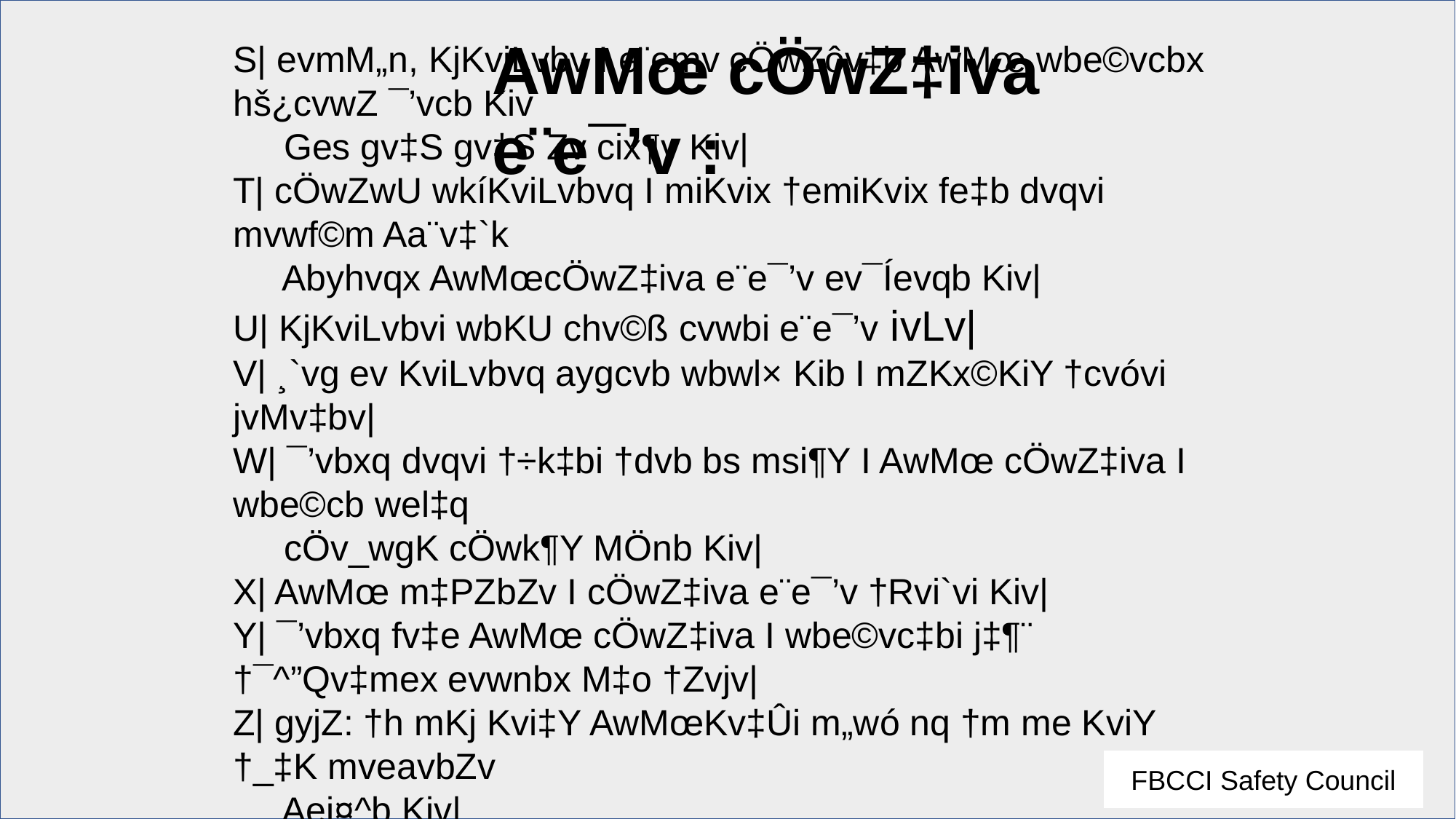

AwMœ cÖwZ‡iva e¨e¯’v :
#
S| evmM„n, KjKviLvbv I e¨emv cÖwZôv‡b AwMœ wbe©vcbx hš¿cvwZ ¯’vcb Kiv
     Ges gv‡S gv‡S Zv cix¶v Kiv|
T| cÖwZwU wkíKviLvbvq I miKvix †emiKvix fe‡b dvqvi mvwf©m Aa¨v‡`k
     Abyhvqx AwMœcÖwZ‡iva e¨e¯’v ev¯Íevqb Kiv|
U| KjKviLvbvi wbKU chv©ß cvwbi e¨e¯’v ivLv|
V| ¸`vg ev KviLvbvq aygcvb wbwl× Kib I mZKx©KiY †cvóvi jvMv‡bv|
W| ¯’vbxq dvqvi †÷k‡bi †dvb bs msi¶Y I AwMœ cÖwZ‡iva I wbe©cb wel‡q
     cÖv_wgK cÖwk¶Y MÖnb Kiv|
X| AwMœ m‡PZbZv I cÖwZ‡iva e¨e¯’v †Rvi`vi Kiv|
Y| ¯’vbxq fv‡e AwMœ cÖwZ‡iva I wbe©vc‡bi j‡¶¨ †¯^”Qv‡mex evwnbx M‡o †Zvjv|
Z| gyjZ: †h mKj Kvi‡Y AwMœKv‡Ûi m„wó nq †m me KviY †_‡K mveavbZv
     Aej¤^b Kiv|

FBCCI Safety Council